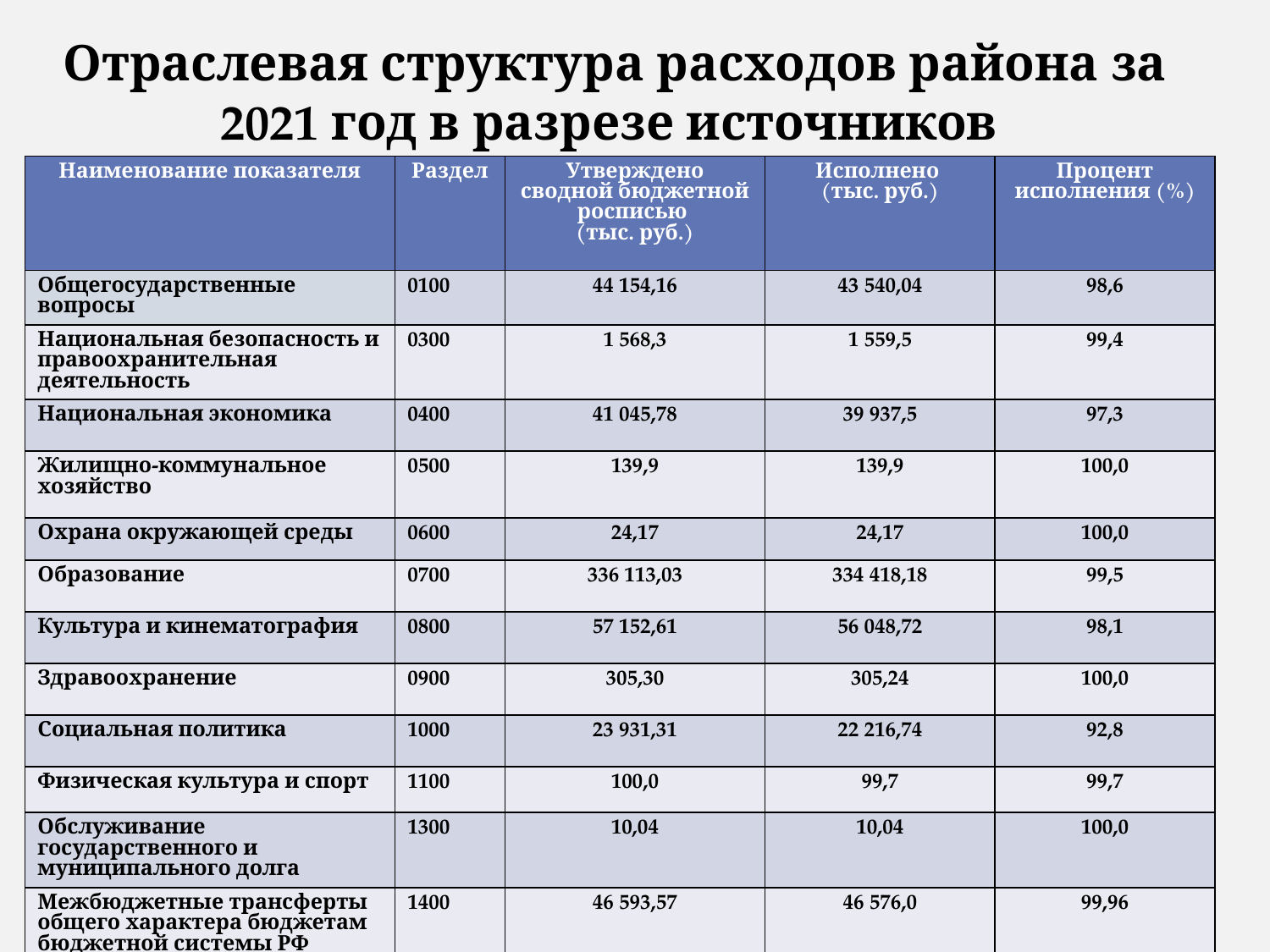

# Отраслевая структура расходов района за 2021 год в разрезе источников
| Наименование показателя | Раздел | Утверждено сводной бюджетной росписью (тыс. руб.) | Исполнено (тыс. руб.) | Процент исполнения (%) |
| --- | --- | --- | --- | --- |
| Общегосударственные вопросы | 0100 | 44 154,16 | 43 540,04 | 98,6 |
| Национальная безопасность и правоохранительная деятельность | 0300 | 1 568,3 | 1 559,5 | 99,4 |
| Национальная экономика | 0400 | 41 045,78 | 39 937,5 | 97,3 |
| Жилищно-коммунальное хозяйство | 0500 | 139,9 | 139,9 | 100,0 |
| Охрана окружающей среды | 0600 | 24,17 | 24,17 | 100,0 |
| Образование | 0700 | 336 113,03 | 334 418,18 | 99,5 |
| Культура и кинематография | 0800 | 57 152,61 | 56 048,72 | 98,1 |
| Здравоохранение | 0900 | 305,30 | 305,24 | 100,0 |
| Социальная политика | 1000 | 23 931,31 | 22 216,74 | 92,8 |
| Физическая культура и спорт | 1100 | 100,0 | 99,7 | 99,7 |
| Обслуживание государственного и муниципального долга | 1300 | 10,04 | 10,04 | 100,0 |
| Межбюджетные трансферты общего характера бюджетам бюджетной системы РФ | 1400 | 46 593,57 | 46 576,0 | 99,96 |
| ВСЕГО РАСХОДОВ: |  | 550 832,84 | 544 570,40 | 98,9 |